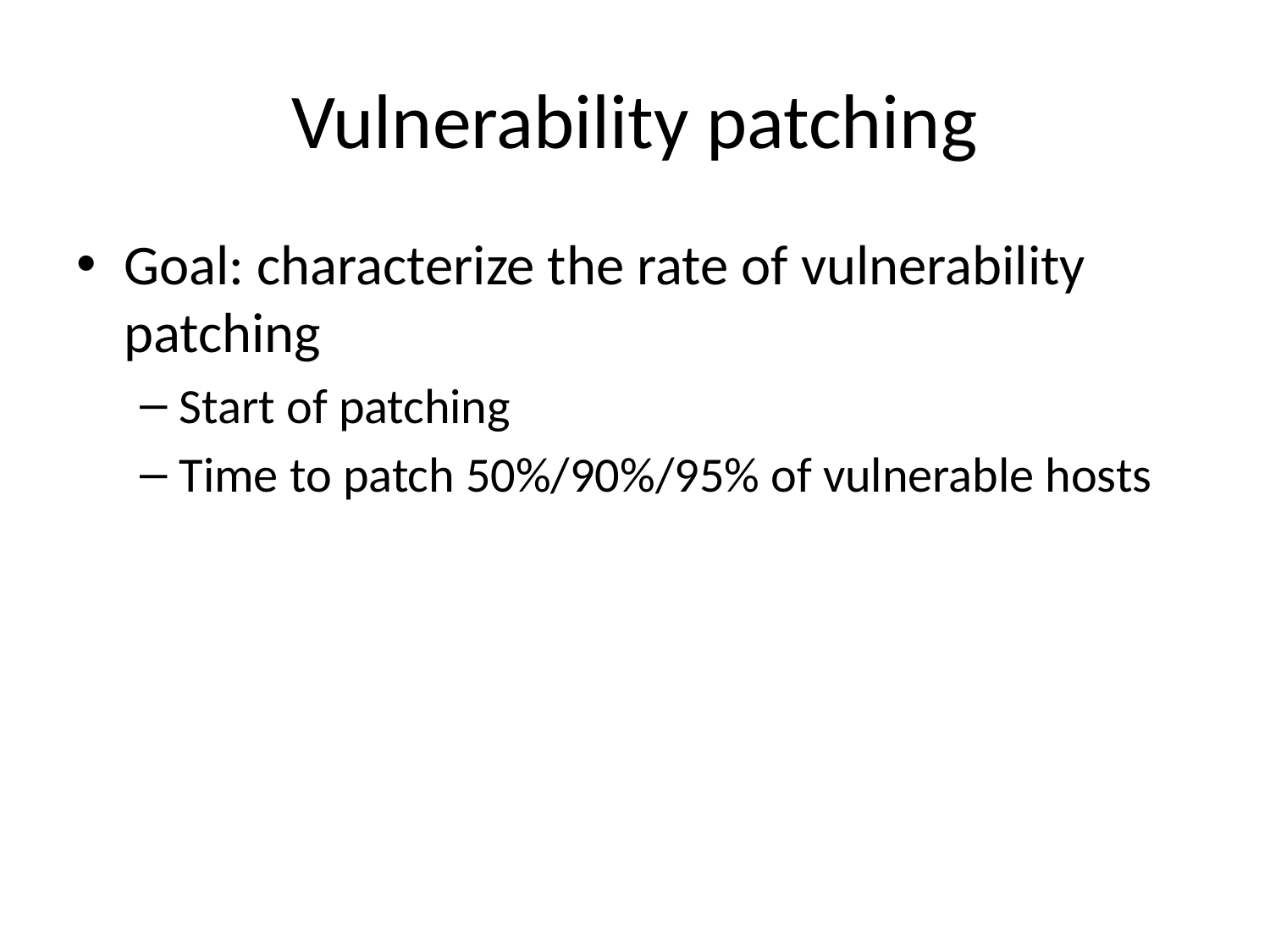

# Vulnerability patching
Goal: characterize the rate of vulnerability patching
Start of patching
Time to patch 50%/90%/95% of vulnerable hosts